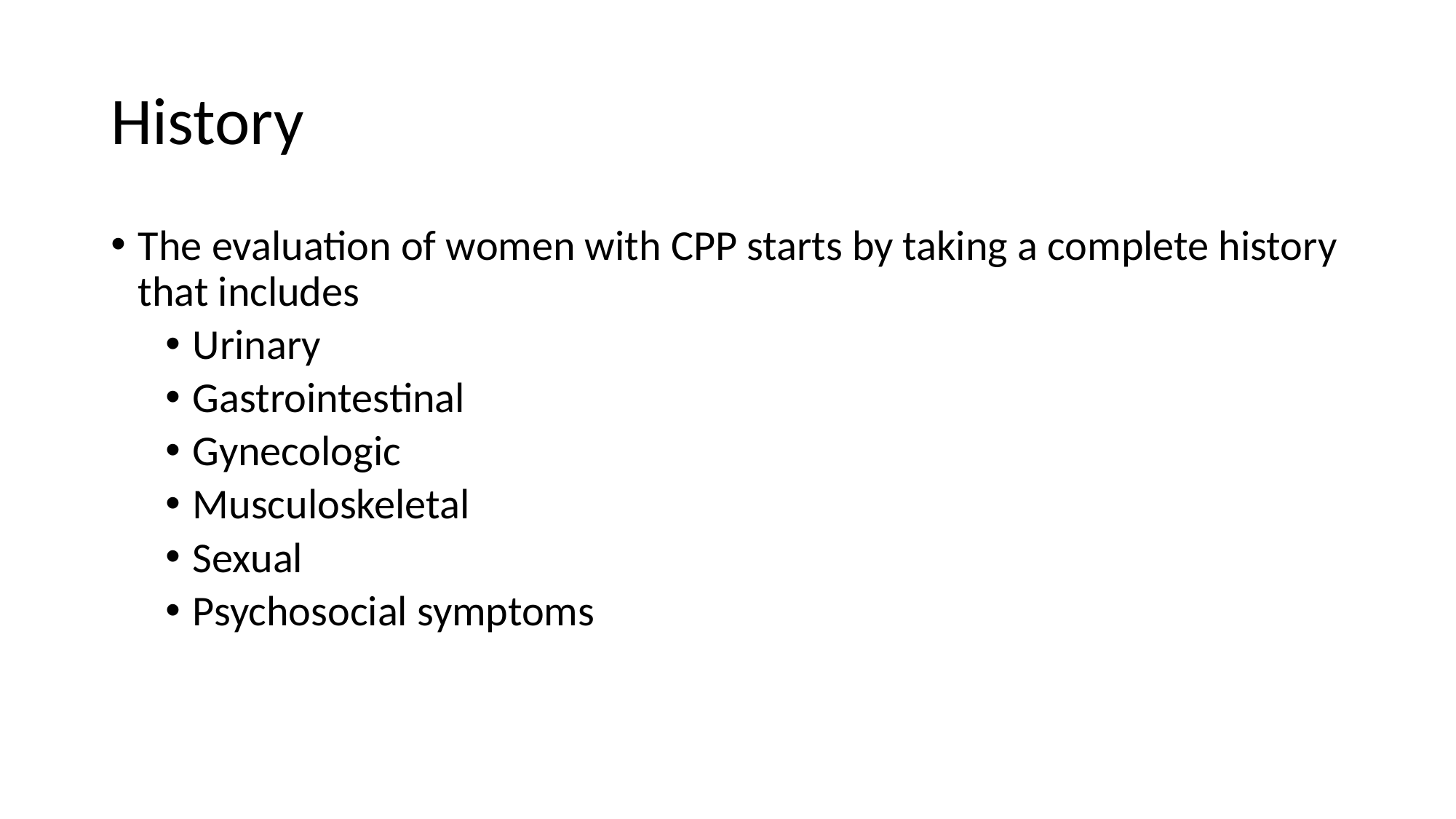

# History
The evaluation of women with CPP starts by taking a complete history that includes
Urinary
Gastrointestinal
Gynecologic
Musculoskeletal
Sexual
Psychosocial symptoms